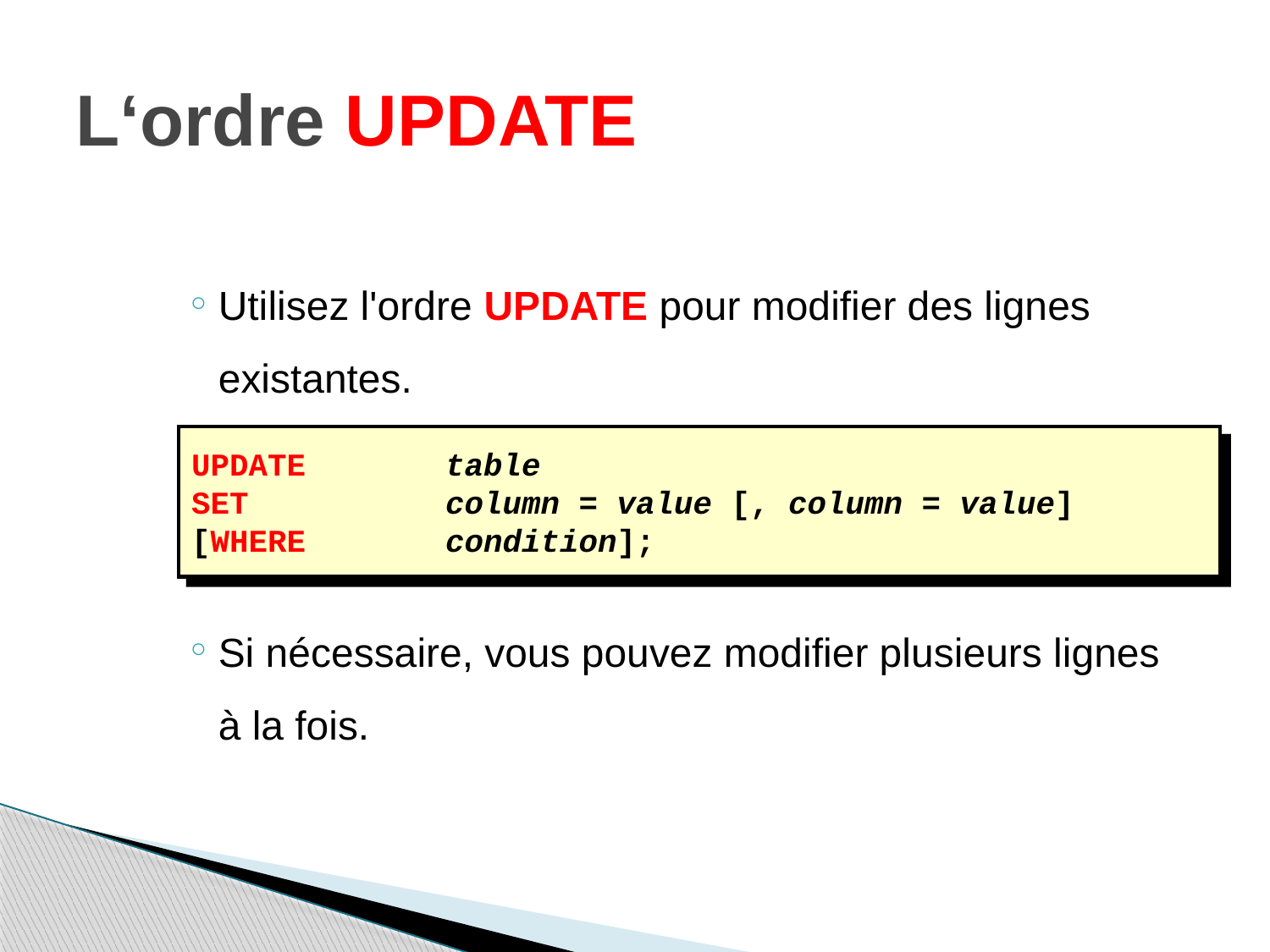

# L‘ordre UPDATE
Utilisez l'ordre UPDATE pour modifier des lignes existantes.
Si nécessaire, vous pouvez modifier plusieurs lignes à la fois.
UPDATE		table
SET		column = value [, column = value]
[WHERE 		condition];